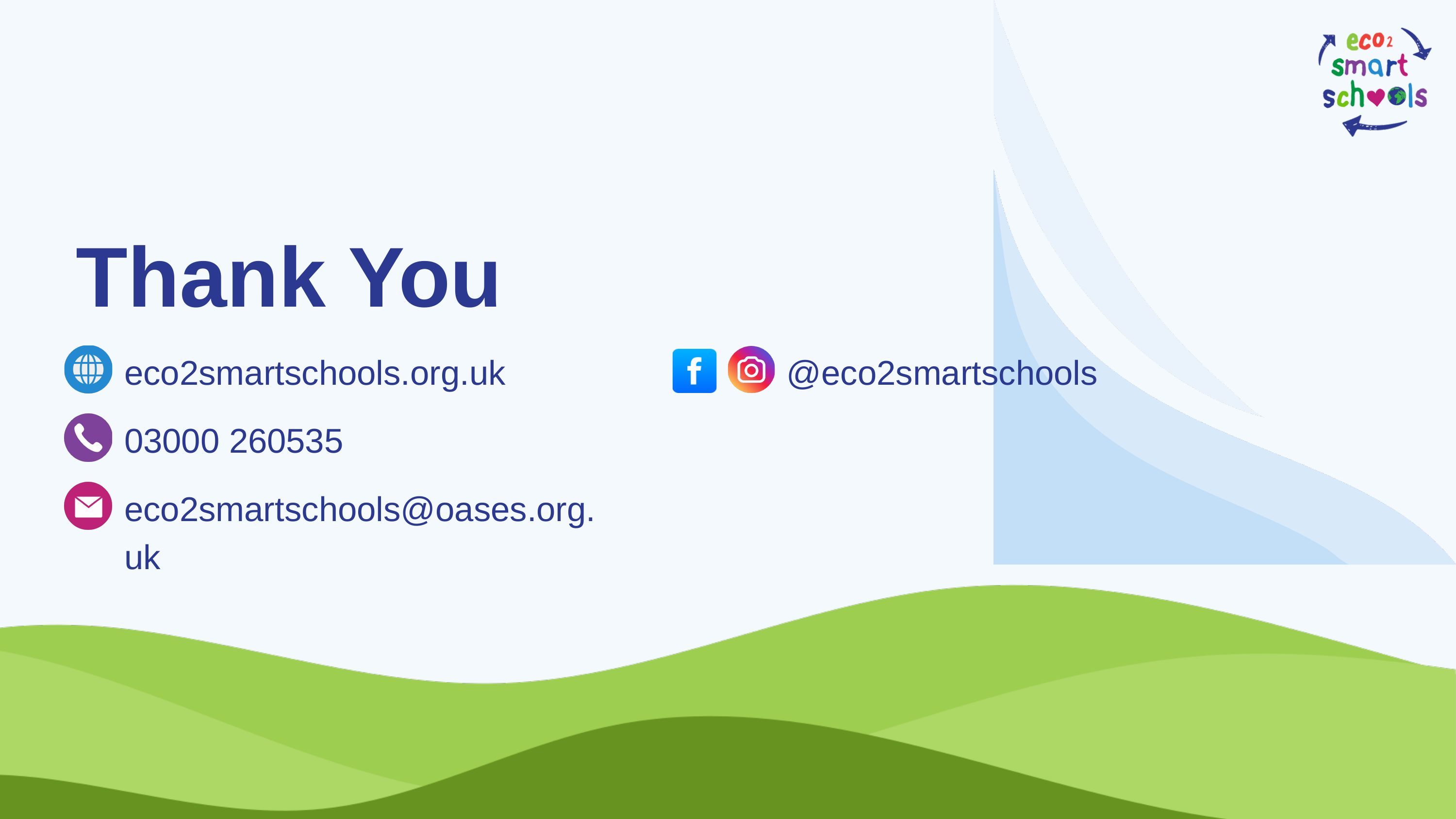

Thank You
eco2smartschools.org.uk
@eco2smartschools

03000 260535

eco2smartschools@oases.org.uk